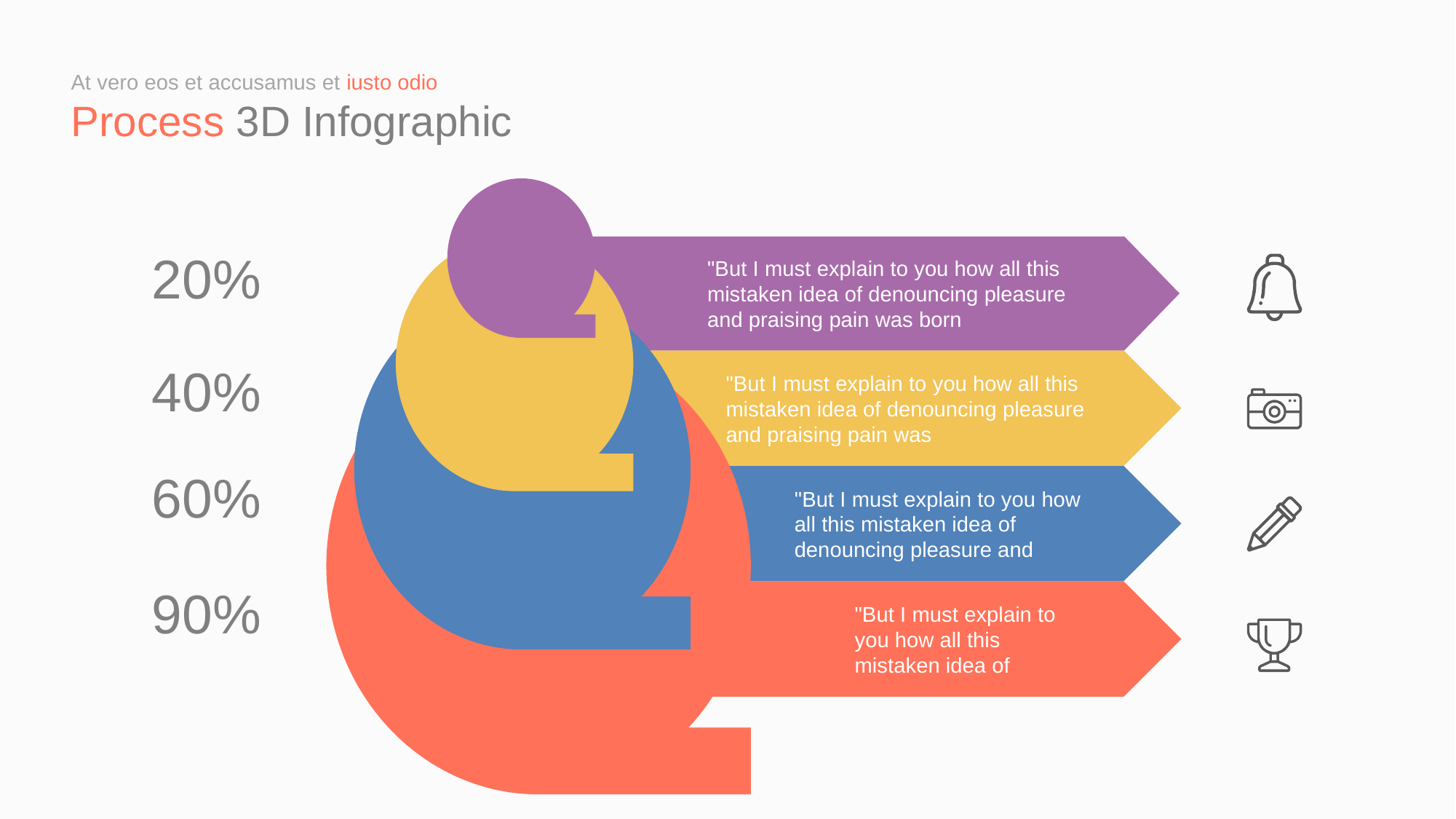

At vero eos et accusamus et iusto odio
# Process 3D Infographic

"But I must explain to you how all this mistaken idea of denouncing pleasure and praising pain was born
20%

"But I must explain to you how all this mistaken idea of denouncing pleasure and praising pain was
40%

60%
"But I must explain to you how all this mistaken idea of denouncing pleasure and

90%
"But I must explain to you how all this mistaken idea of